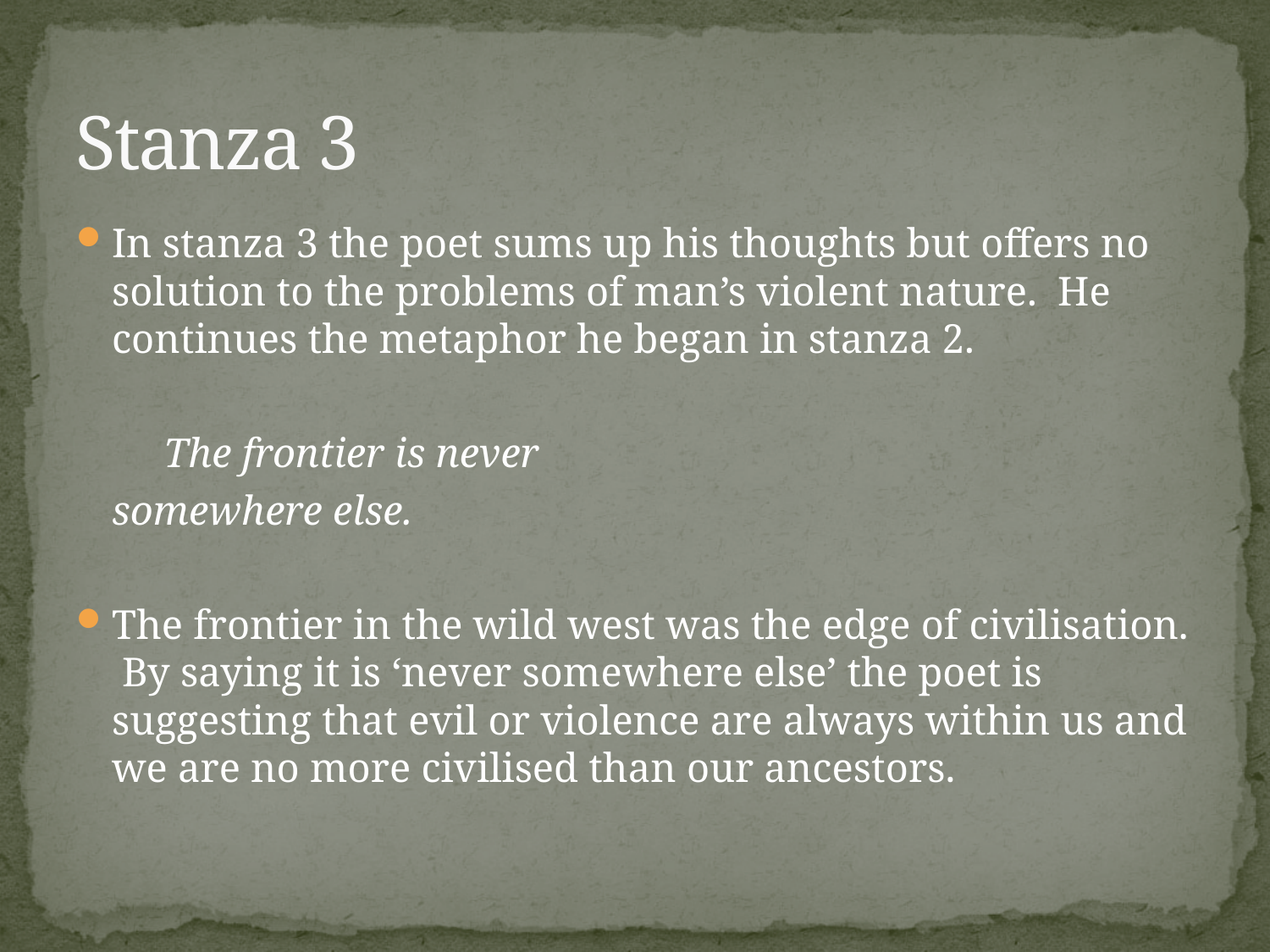

# Stanza 3
In stanza 3 the poet sums up his thoughts but offers no solution to the problems of man’s violent nature.  He continues the metaphor he began in stanza 2.

	     The frontier is never
   		somewhere else.

The frontier in the wild west was the edge of civilisation.  By saying it is ‘never somewhere else’ the poet is suggesting that evil or violence are always within us and we are no more civilised than our ancestors.